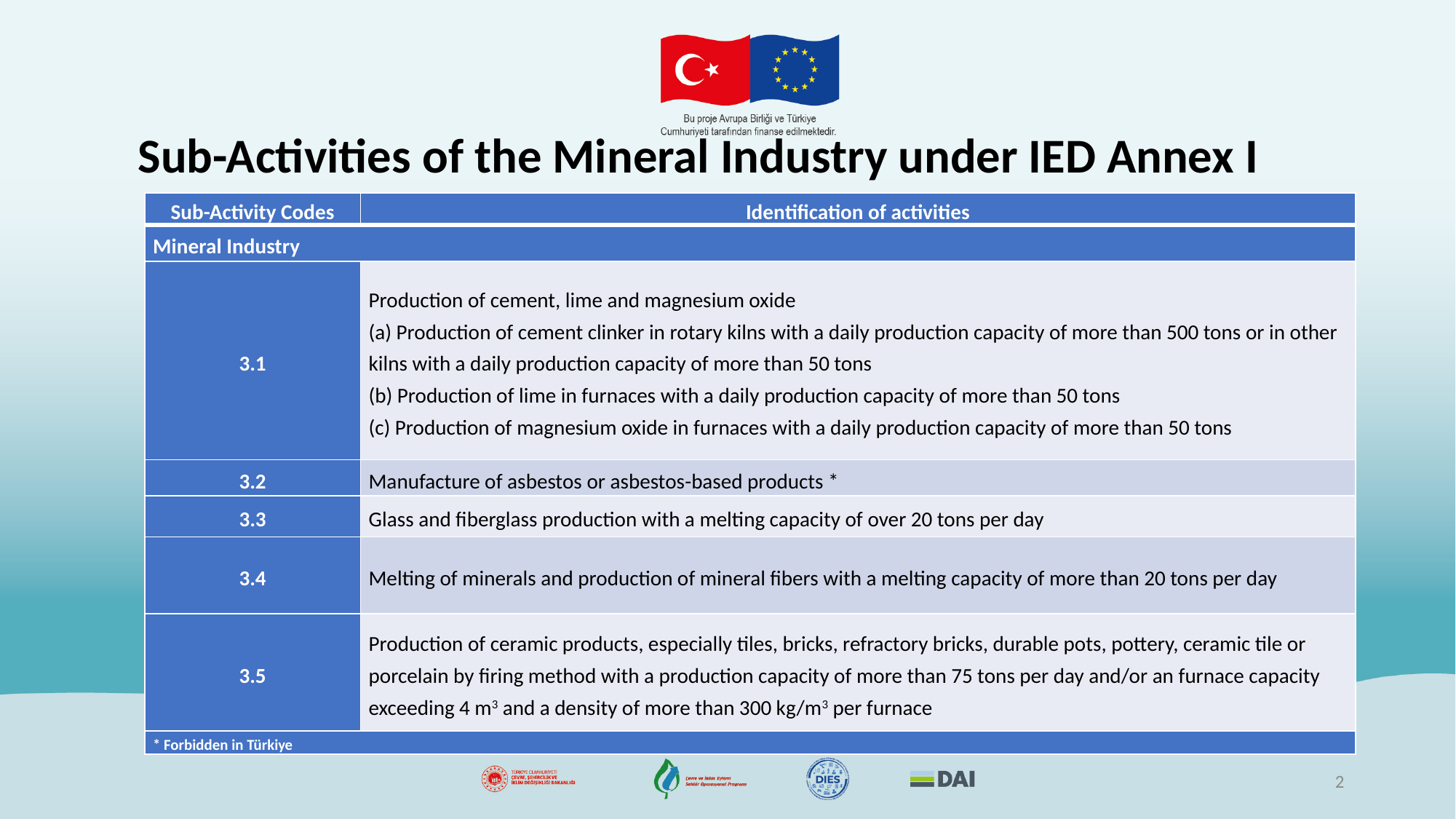

# Sub-Activities of the Mineral Industry under IED Annex I
| Sub-Activity Codes | Identification of activities |
| --- | --- |
| Mineral Industry |  |
| 3.1 | Production of cement, lime and magnesium oxide (a) Production of cement clinker in rotary kilns with a daily production capacity of more than 500 tons or in other kilns with a daily production capacity of more than 50 tons (b) Production of lime in furnaces with a daily production capacity of more than 50 tons (c) Production of magnesium oxide in furnaces with a daily production capacity of more than 50 tons |
| 3.2 | Manufacture of asbestos or asbestos-based products \* |
| 3.3 | Glass and fiberglass production with a melting capacity of over 20 tons per day |
| 3.4 | Melting of minerals and production of mineral fibers with a melting capacity of more than 20 tons per day |
| 3.5 | Production of ceramic products, especially tiles, bricks, refractory bricks, durable pots, pottery, ceramic tile or porcelain by firing method with a production capacity of more than 75 tons per day and/or an furnace capacity exceeding 4 m3 and a density of more than 300 kg/m3 per furnace |
| \* Forbidden in Türkiye |  |
2